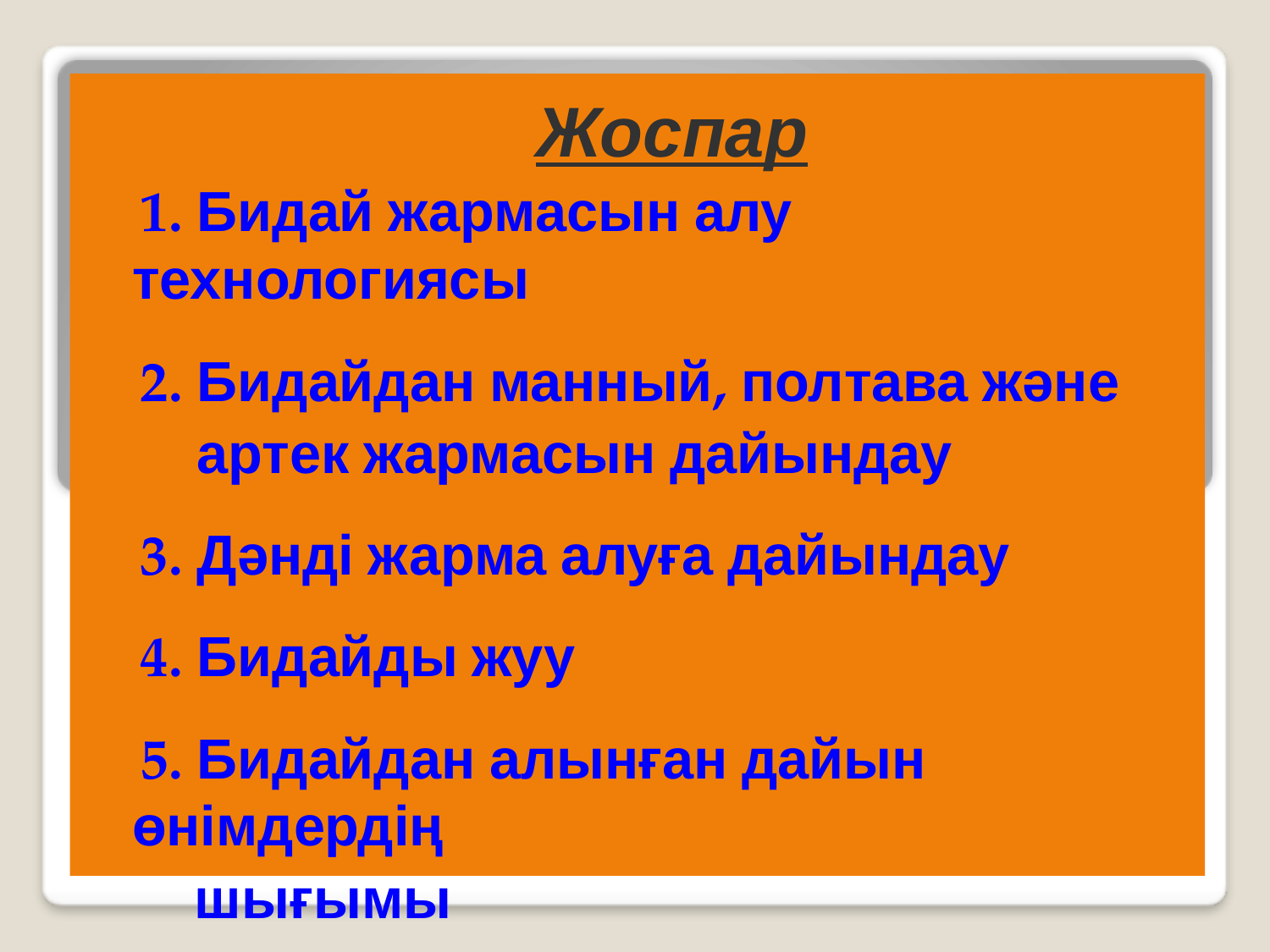

Жоспар
1. Бидай жармасын алу технологиясы

2. Бидайдан манный, полтава және
    артек жармасын дайындау

3. Дәнді жарма алуға дайындау

4. Бидайды жуу

5. Бидайдан алынған дайын өнімдердің
       шығымы